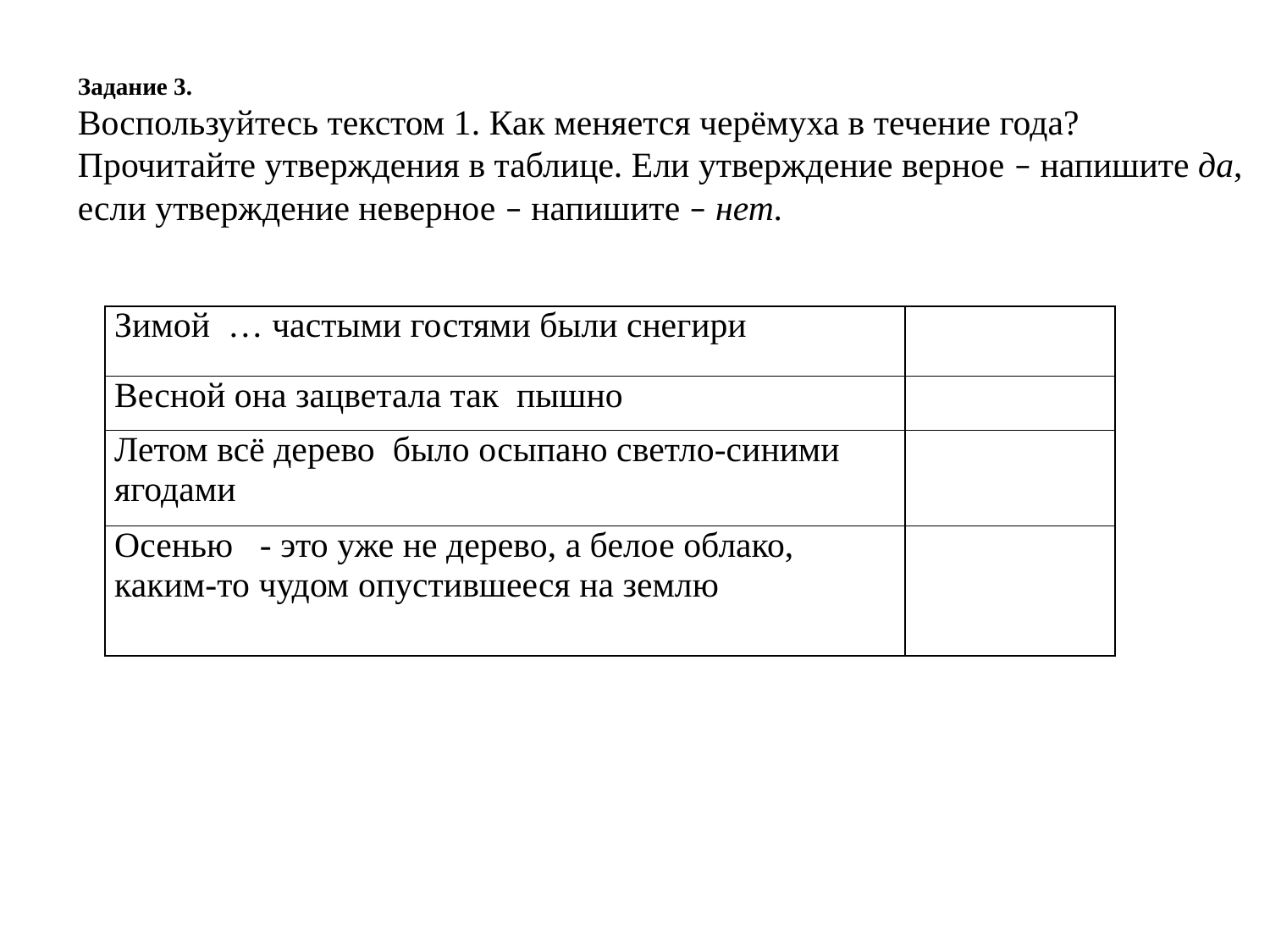

Задание 3.
Воспользуйтесь текстом 1. Как меняется черёмуха в течение года?
Прочитайте утверждения в таблице. Ели утверждение верное – напишите да,
если утверждение неверное – напишите – нет.

| Зимой … частыми гостями были снегири |  |
| --- | --- |
| Весной она зацветала так пышно |  |
| Летом всё дерево было осыпано светло-синими ягодами |  |
| Осенью - это уже не дерево, а белое облако, каким-то чудом опустившееся на землю |  |